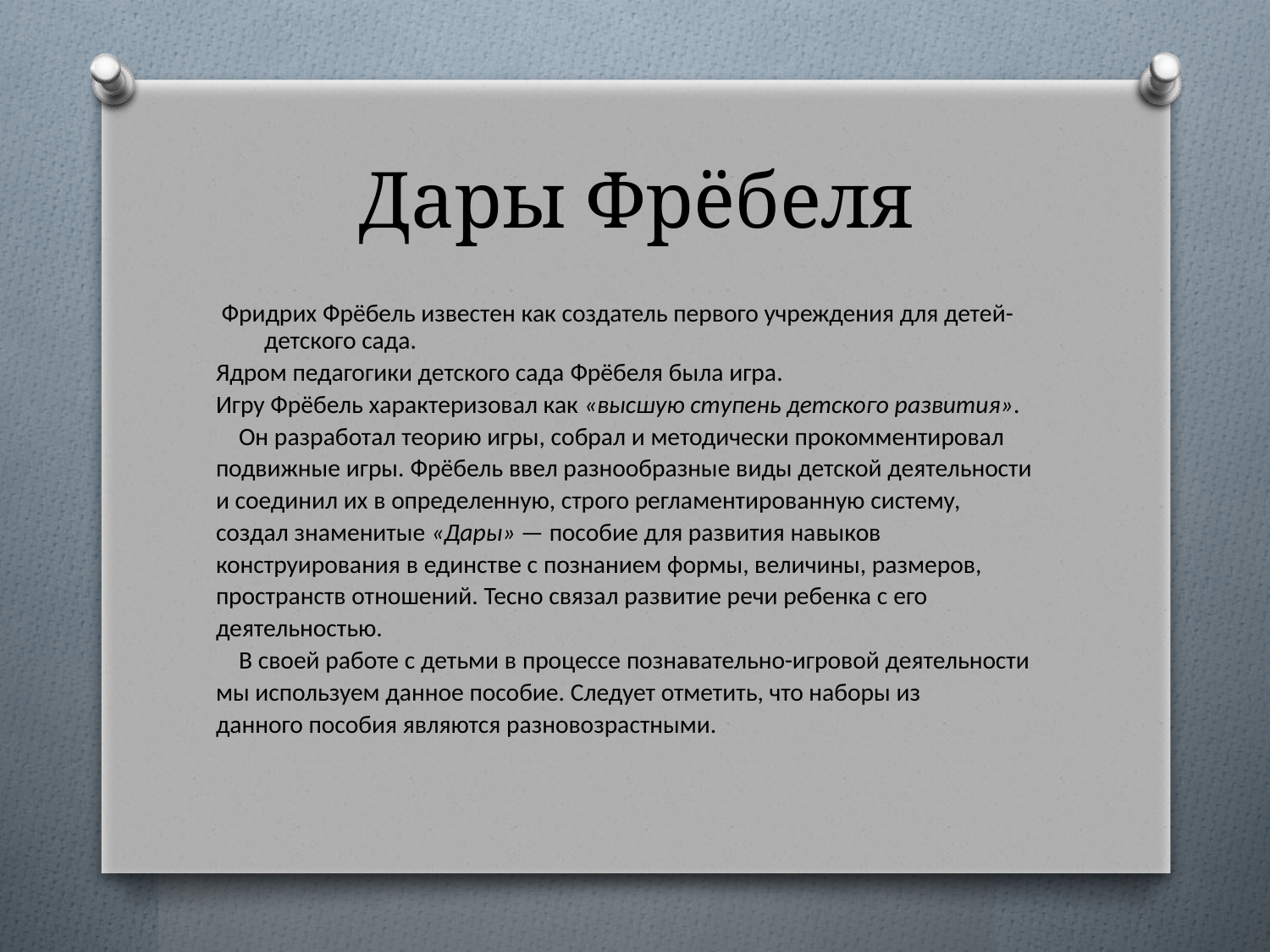

# Дары Фрёбеля
 Фридрих Фрёбель известен как создатель первого учреждения для детей-детского сада.
Ядром педагогики детского сада Фрёбеля была игра.
Игру Фрёбель характеризовал как «высшую ступень детского развития».
    Он разработал теорию игры, собрал и методически прокомментировал
подвижные игры. Фрёбель ввел разнообразные виды детской деятельности
и соединил их в определенную, строго регламентированную систему,
создал знаменитые «Дары» — пособие для развития навыков
конструирования в единстве с познанием формы, величины, размеров,
пространств отношений. Тесно связал развитие речи ребенка с его
деятельностью.
    В своей работе с детьми в процессе познавательно-игровой деятельности
мы используем данное пособие. Следует отметить, что наборы из
данного пособия являются разновозрастными.